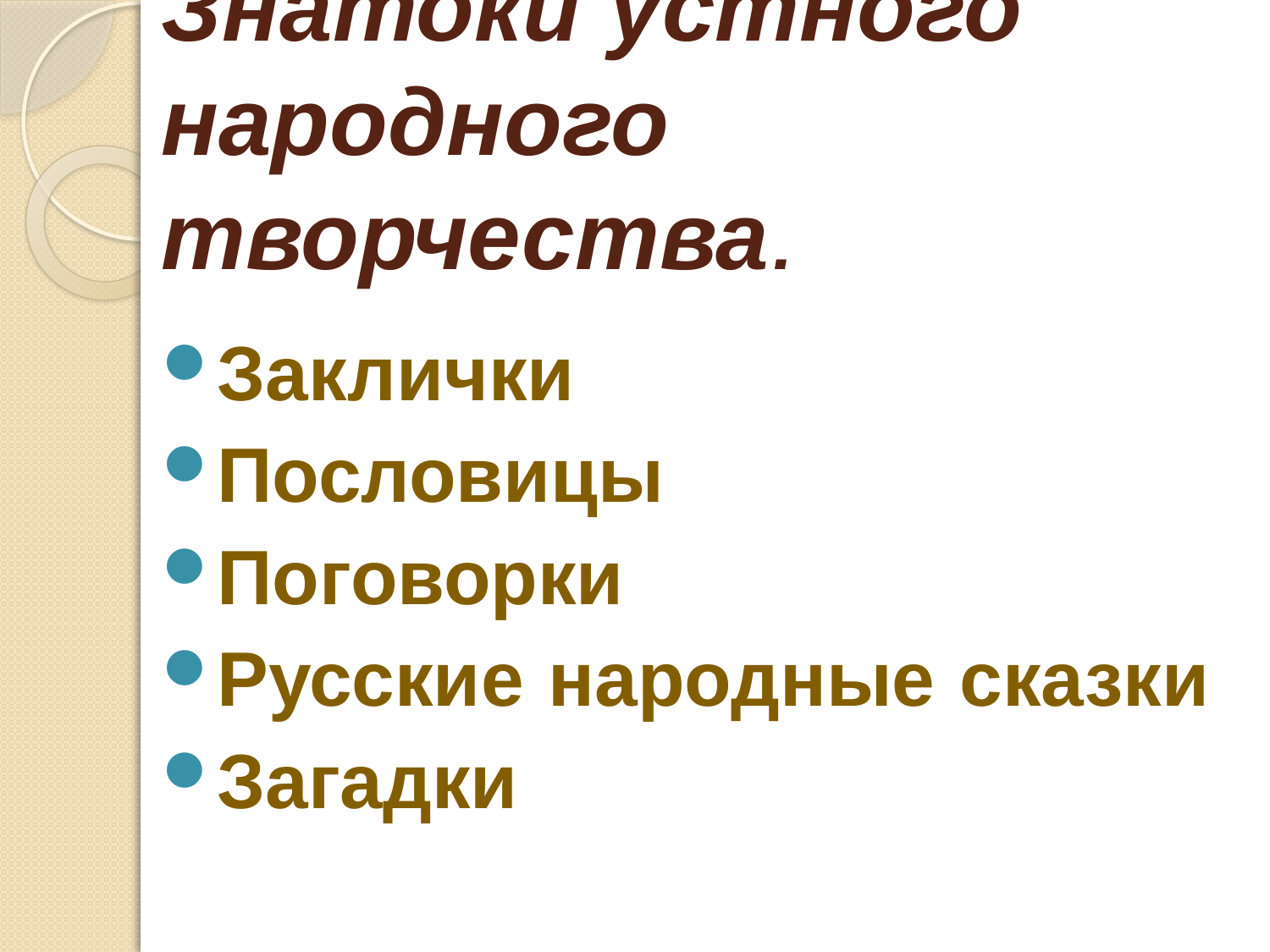

# Знатоки устного народного творчества.
Заклички
Пословицы
Поговорки
Русские народные сказки
Загадки